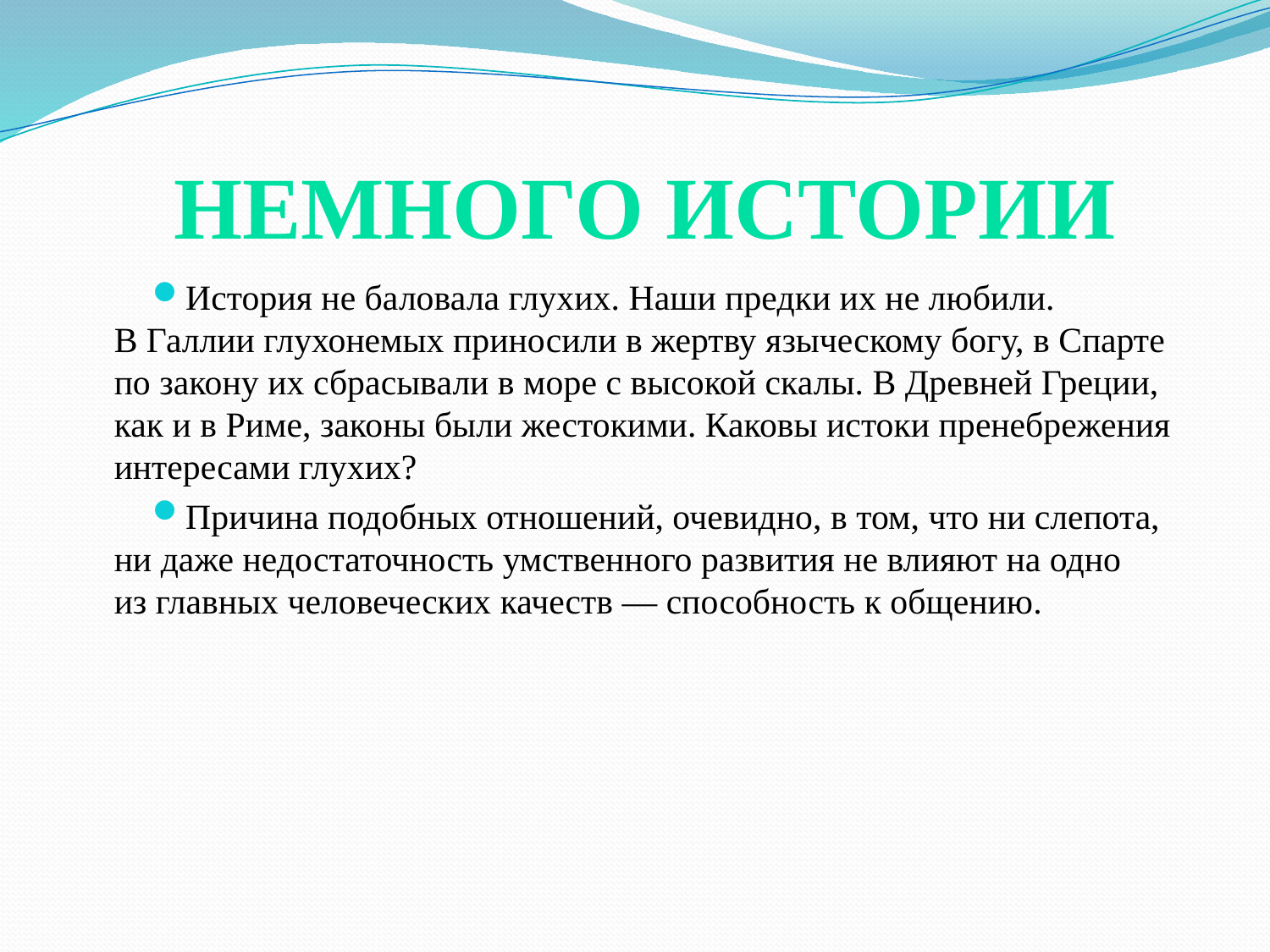

# Немного истории
История не баловала глухих. Наши предки их не любили. В Галлии глухонемых приносили в жертву языческому богу, в Спарте по закону их сбрасывали в море с высокой скалы. В Древней Греции, как и в Риме, законы были жестокими. Каковы истоки пренебрежения интересами глухих?
Причина подобных отношений, очевидно, в том, что ни слепота, ни даже недостаточность умственного развития не влияют на одно из главных человеческих качеств — способность к общению.